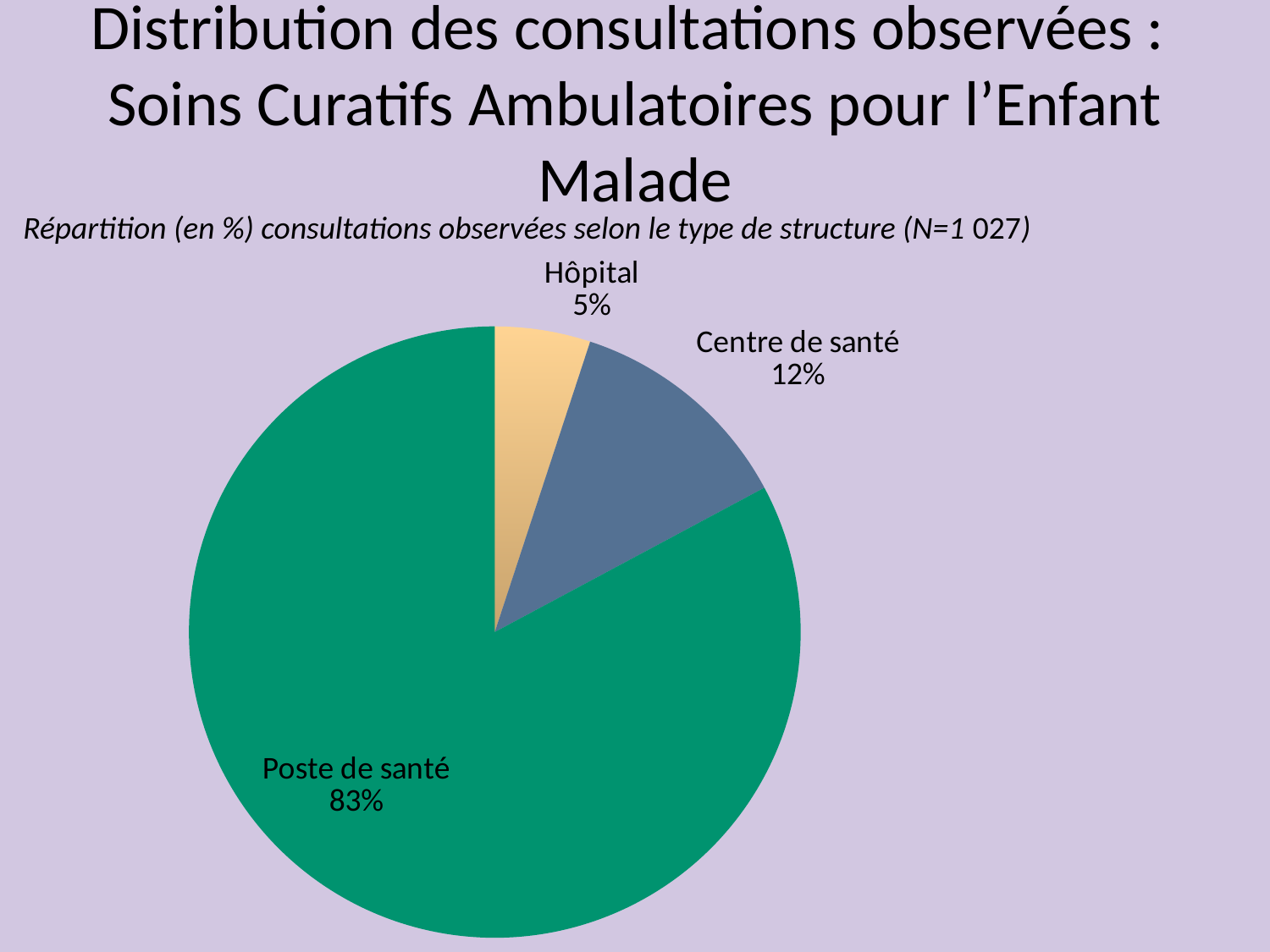

Distribution des consultations observées :
Soins Curatifs Ambulatoires pour l’Enfant Malade
Répartition (en %) consultations observées selon le type de structure (N=1 027)

### Chart

| Category | Sales |
|---|---|
| Hôpital | 5.0 |
| Centre de santé | 12.0 |
| Poste de santé | 82.0 |